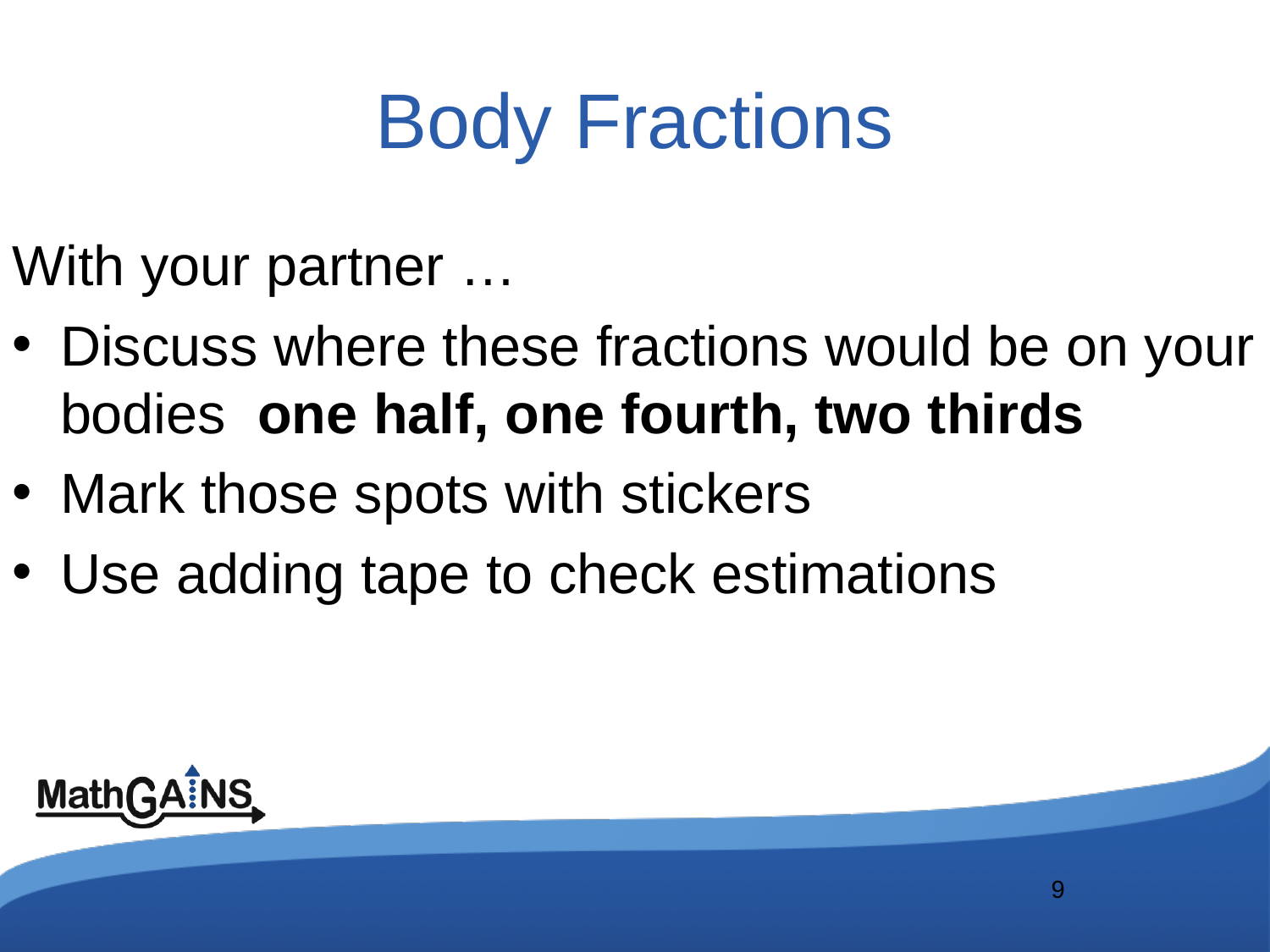

# Body Fractions
With your partner …
Discuss where these fractions would be on your bodies  one half, one fourth, two thirds
Mark those spots with stickers
Use adding tape to check estimations

9